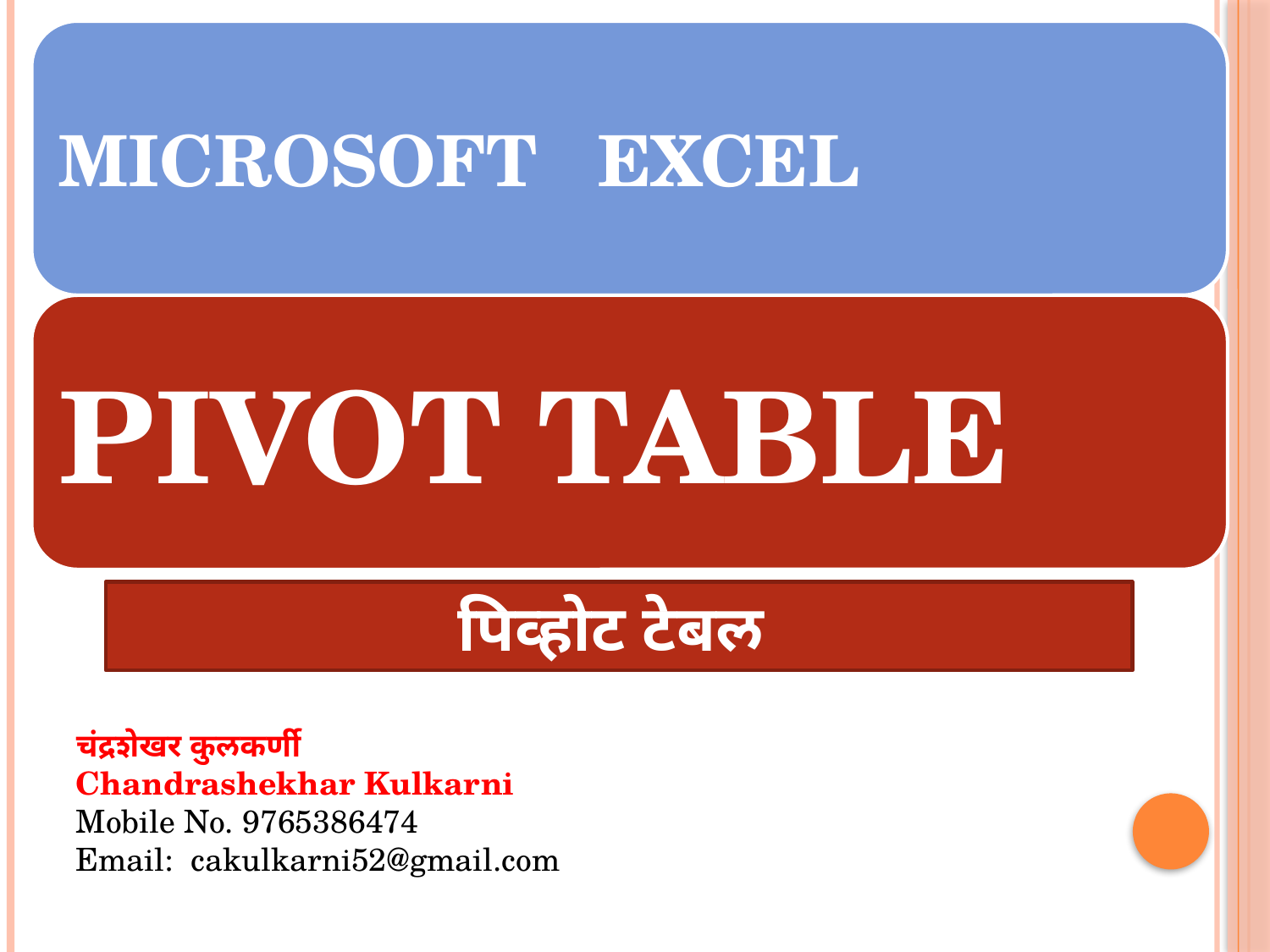

MICROSOFT   EXCEL
PIVOT TABLE

चंद्रशेखर कुलकर्णी
Chandrashekhar Kulkarni
Mobile No. 9765386474
Email:  cakulkarni52@gmail.com

पिव्होट टेबल